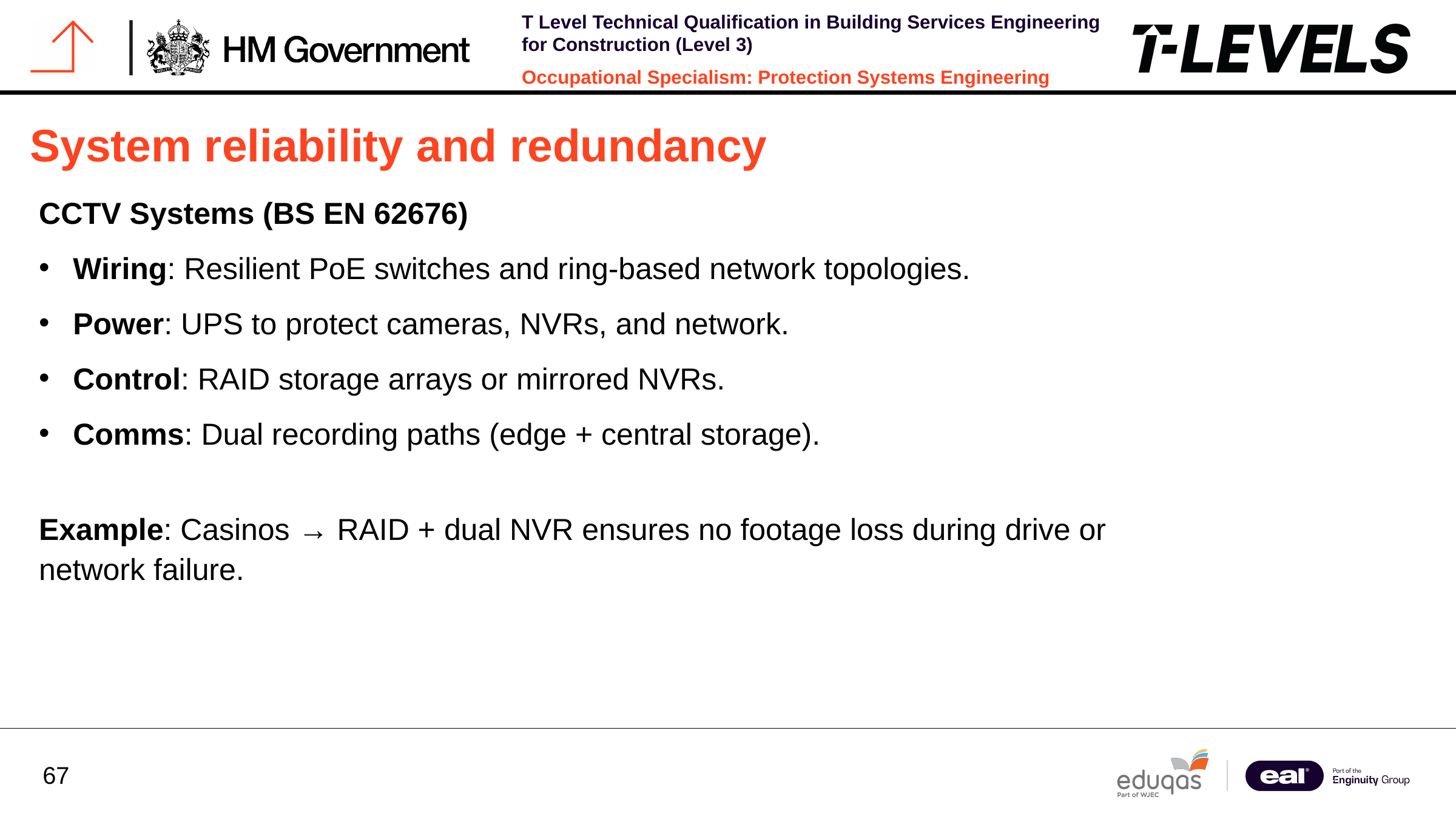

System reliability and redundancy
CCTV Systems (BS EN 62676)
Wiring: Resilient PoE switches and ring-based network topologies.
Power: UPS to protect cameras, NVRs, and network.
Control: RAID storage arrays or mirrored NVRs.
Comms: Dual recording paths (edge + central storage).
Example: Casinos → RAID + dual NVR ensures no footage loss during drive or network failure.